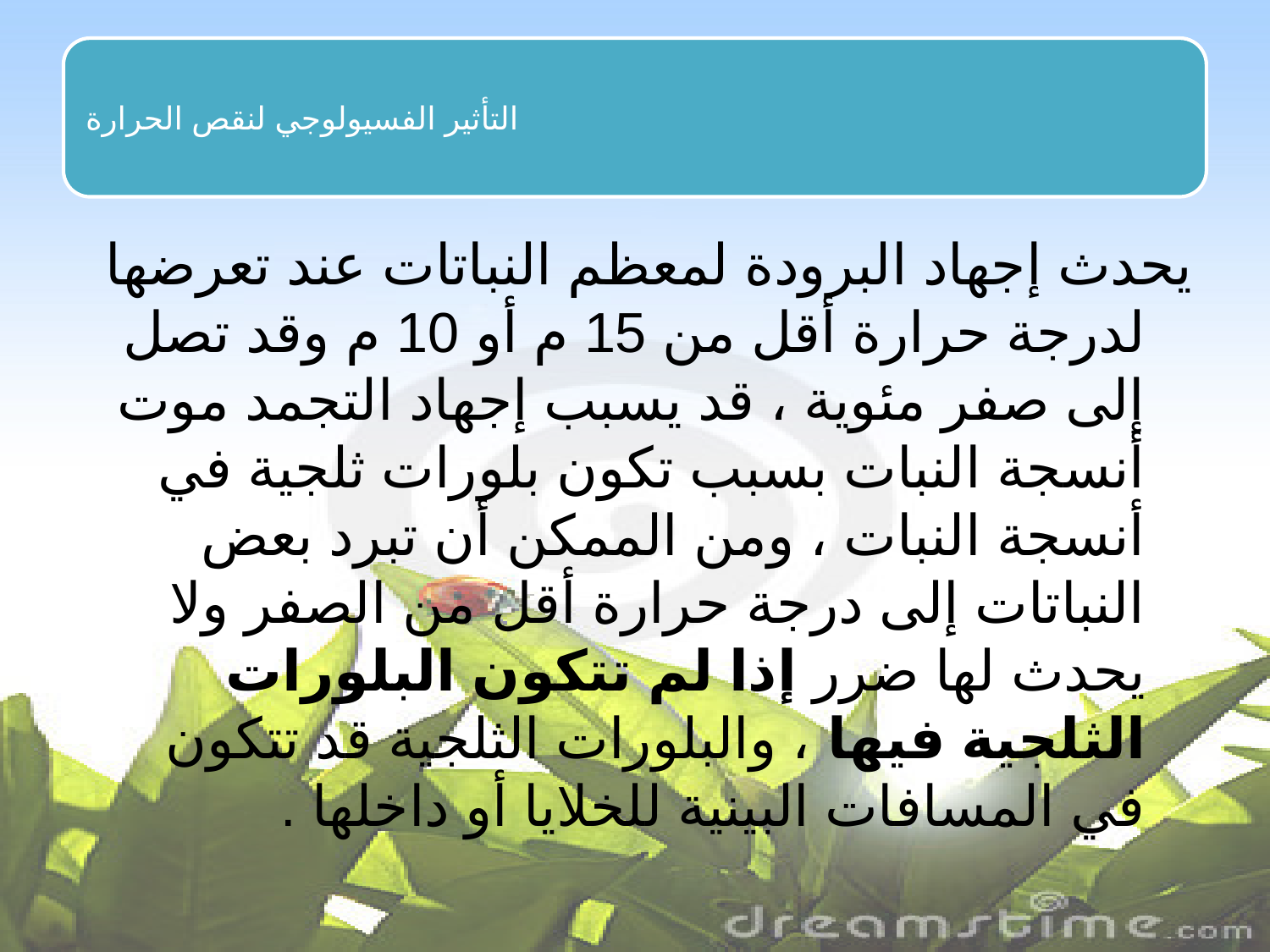

التأثير الفسيولوجي لنقص الحرارة
يحدث إجهاد البرودة لمعظم النباتات عند تعرضها لدرجة حرارة أقل من 15 م أو 10 م وقد تصل إلى صفر مئوية ، قد يسبب إجهاد التجمد موت أنسجة النبات بسبب تكون بلورات ثلجية في أنسجة النبات ، ومن الممكن أن تبرد بعض النباتات إلى درجة حرارة أقل من الصفر ولا يحدث لها ضرر إذا لم تتكون البلورات الثلجية فيها ، والبلورات الثلجية قد تتكون في المسافات البينية للخلايا أو داخلها .